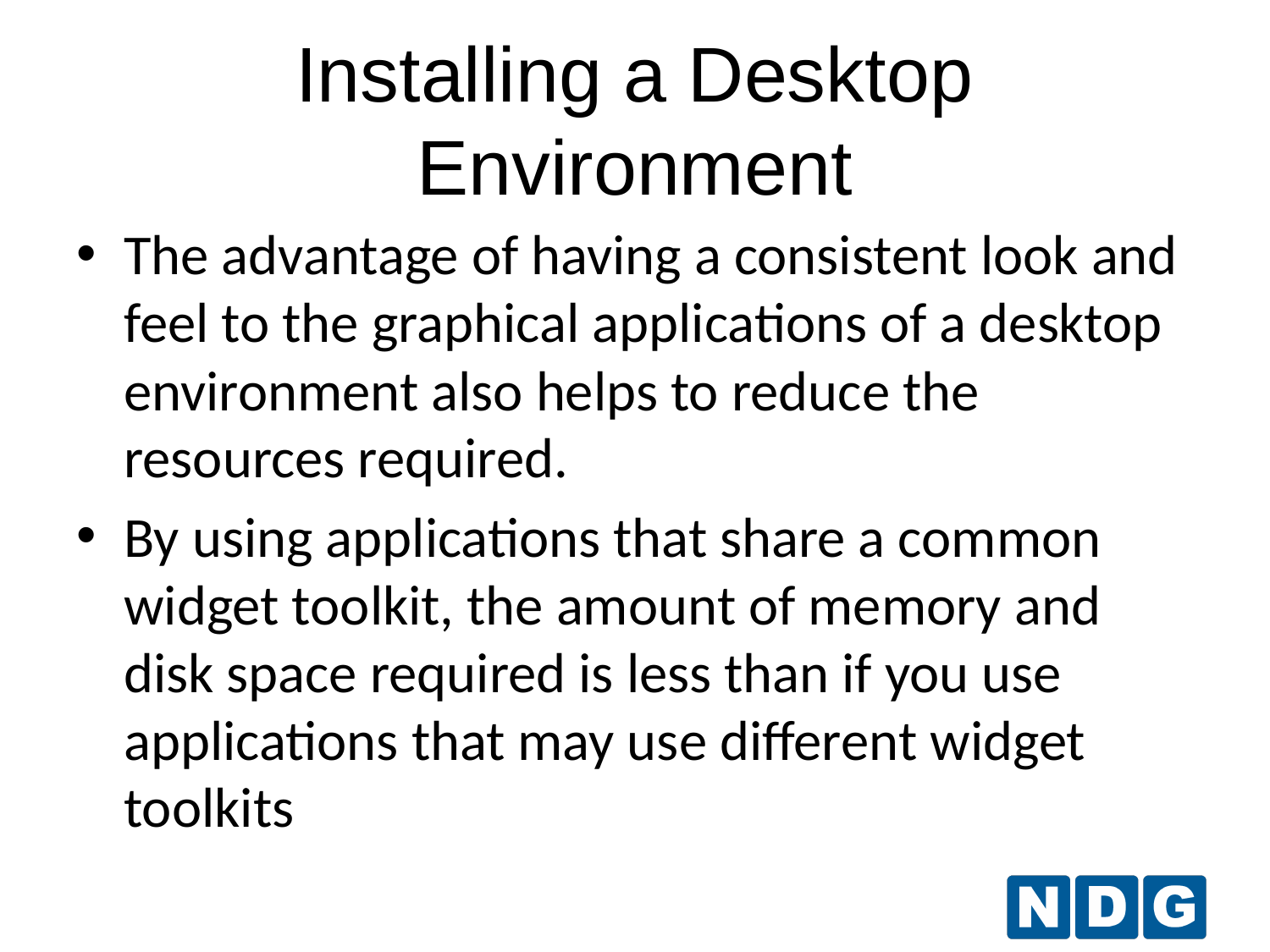

# Installing a Desktop Environment
The advantage of having a consistent look and feel to the graphical applications of a desktop environment also helps to reduce the resources required.
By using applications that share a common widget toolkit, the amount of memory and disk space required is less than if you use applications that may use different widget toolkits